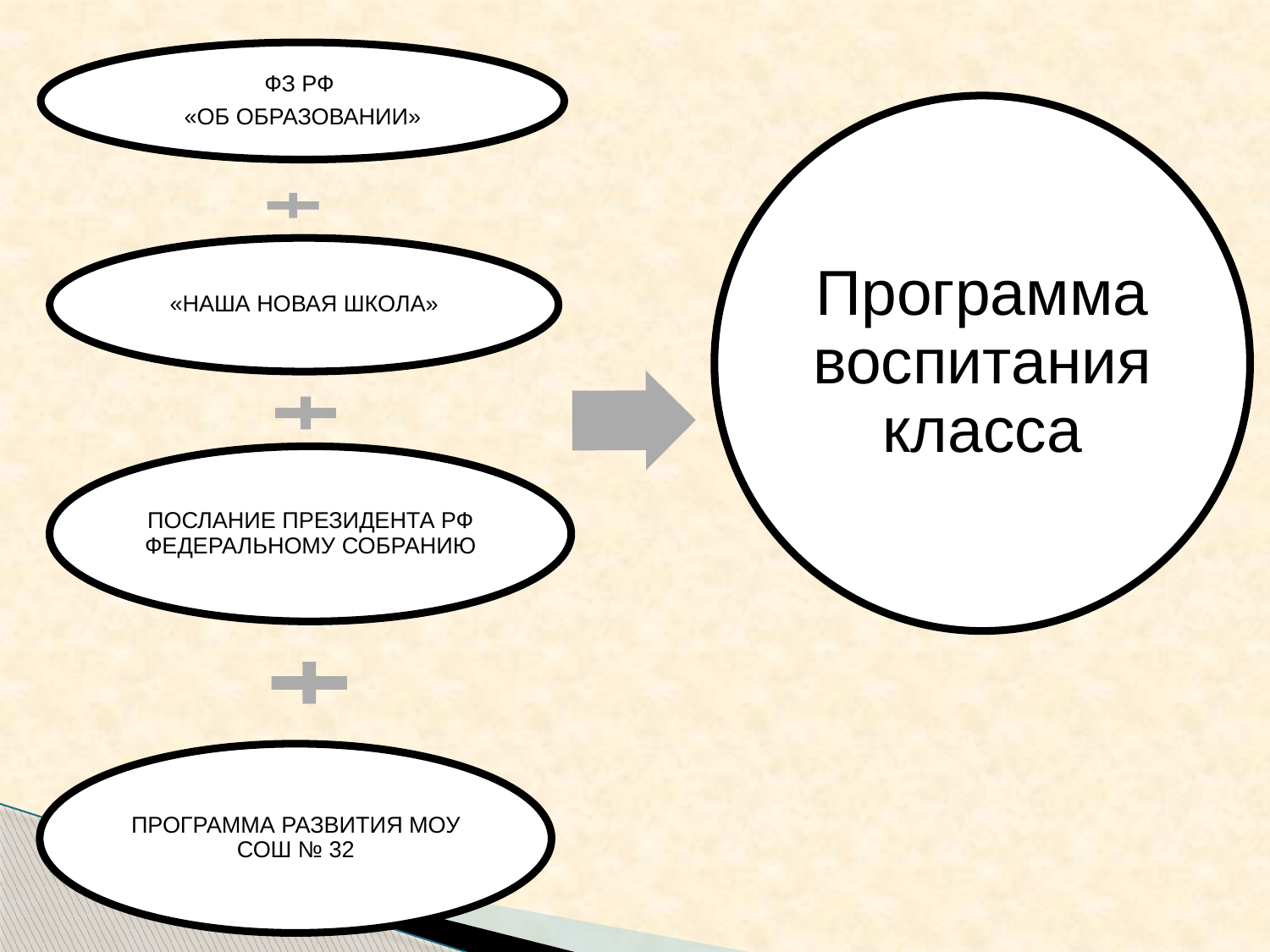

ПРОГРАММА РАЗВИТИЯ МОУ СОШ № 32

ФЗ РФ
«ОБ ОБРАЗОВАНИИ»

«НАША НОВАЯ ШКОЛА»

ПОСЛАНИЕ ПРЕЗИДЕНТА РФ ФЕДЕРАЛЬНОМУ СОБРАНИЮ

Программа воспитания класса